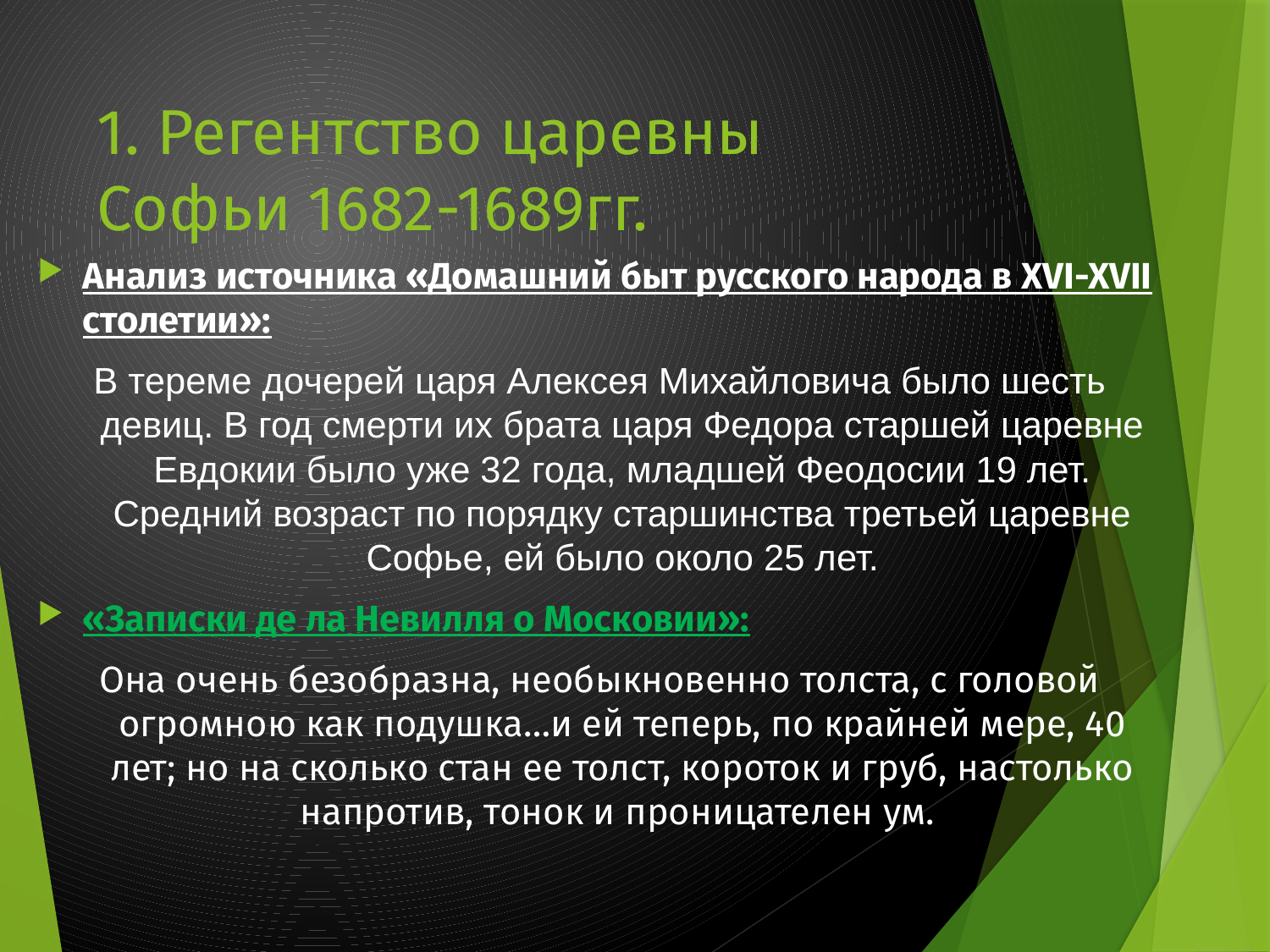

# 1. Регентство царевны Софьи 1682-1689гг.
Анализ источника «Домашний быт русского народа в XVI-XVII столетии»:
В тереме дочерей царя Алексея Михайловича было шесть девиц. В год смерти их брата царя Федора старшей царевне Евдокии было уже 32 года, младшей Феодосии 19 лет. Средний возраст по порядку старшинства третьей царевне Софье, ей было около 25 лет.
«Записки де ла Невилля о Московии»:
Она очень безобразна, необыкновенно толста, с головой огромною как подушка…и ей теперь, по крайней мере, 40 лет; но на сколько стан ее толст, короток и груб, настолько напротив, тонок и проницателен ум.